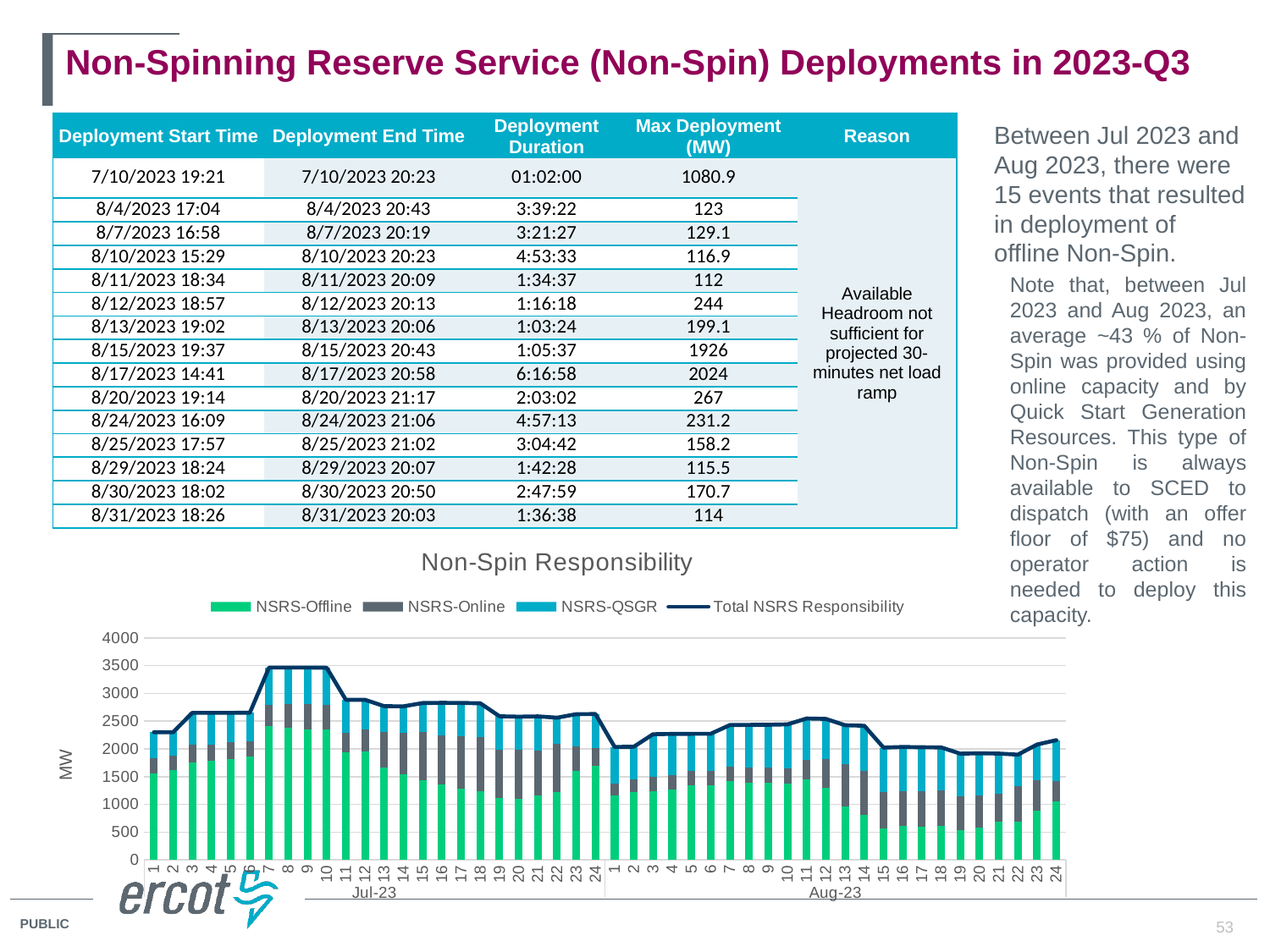

# Non-Spinning Reserve Service (Non-Spin) Deployments in 2023-Q3
| Deployment Start Time | Deployment End Time | Deployment Duration | Max Deployment (MW) | Reason |
| --- | --- | --- | --- | --- |
| 7/10/2023 19:21 | 7/10/2023 20:23 | 01:02:00 | 1080.9 | Available Headroom not sufficient for projected 30-minutes net load ramp |
| 8/4/2023 17:04 | 8/4/2023 20:43 | 3:39:22 | 123 |  |
| 8/7/2023 16:58 | 8/7/2023 20:19 | 3:21:27 | 129.1 |  |
| 8/10/2023 15:29 | 8/10/2023 20:23 | 4:53:33 | 116.9 |  |
| 8/11/2023 18:34 | 8/11/2023 20:09 | 1:34:37 | 112 |  |
| 8/12/2023 18:57 | 8/12/2023 20:13 | 1:16:18 | 244 |  |
| 8/13/2023 19:02 | 8/13/2023 20:06 | 1:03:24 | 199.1 |  |
| 8/15/2023 19:37 | 8/15/2023 20:43 | 1:05:37 | 1926 |  |
| 8/17/2023 14:41 | 8/17/2023 20:58 | 6:16:58 | 2024 |  |
| 8/20/2023 19:14 | 8/20/2023 21:17 | 2:03:02 | 267 |  |
| 8/24/2023 16:09 | 8/24/2023 21:06 | 4:57:13 | 231.2 |  |
| 8/25/2023 17:57 | 8/25/2023 21:02 | 3:04:42 | 158.2 |  |
| 8/29/2023 18:24 | 8/29/2023 20:07 | 1:42:28 | 115.5 |  |
| 8/30/2023 18:02 | 8/30/2023 20:50 | 2:47:59 | 170.7 |  |
| 8/31/2023 18:26 | 8/31/2023 20:03 | 1:36:38 | 114 |  |
Between Jul 2023 and Aug 2023, there were 15 events that resulted in deployment of offline Non-Spin.
Note that, between Jul 2023 and Aug 2023, an average ~43 % of Non-Spin was provided using online capacity and by Quick Start Generation Resources. This type of Non-Spin is always available to SCED to dispatch (with an offer floor of $75) and no operator action is needed to deploy this capacity.

### Chart: Non-Spin Responsibility

| Category | NSRS-Offline | NSRS-Online | NSRS-QSGR | Total NSRS Responsibility |
|---|---|---|---|---|
| 1 | 1553.8846467473816 | 271.62890612694525 | 475.13806361536825 | 2300.396744266633 |
| 2 | 1621.9249149839725 | 255.87242181839483 | 421.2154816042992 | 2299.0128606980848 |
| 3 | 1762.7944895492926 | 312.4973278660928 | 575.7048402601673 | 2650.996794669859 |
| 4 | 1782.4102350444564 | 298.469361089891 | 570.1364482756584 | 2651.0162077872983 |
| 5 | 1823.113808963568 | 297.9607467651367 | 530.0028979393744 | 2651.077408329133 |
| 6 | 1855.9452188024597 | 284.8080295439689 | 511.77903415310766 | 2652.532258064516 |
| 7 | 2405.2675640092743 | 395.80292670957505 | 665.4425822842505 | 3466.512892200101 |
| 8 | 2385.801957082364 | 423.43344368473174 | 657.7228949146886 | 3466.5064736643144 |
| 9 | 2355.0130151005524 | 448.835387076101 | 671.4032229761923 | 3467.0323446950606 |
| 10 | 2351.9233390333193 | 443.5994514342277 | 668.4609753393357 | 3463.8678962953627 |
| 11 | 1932.9860666713885 | 354.6355619122905 | 599.655815985895 | 2885.7937090473793 |
| 12 | 1959.5390065975728 | 390.1497906715639 | 537.5338897089804 | 2886.0871188256046 |
| 13 | 1668.6809067572317 | 642.1352380321872 | 460.3258176003733 | 2771.1419480846776 |
| 14 | 1536.5130183345848 | 756.8418169329243 | 481.9193643139255 | 2768.4129441784276 |
| 15 | 1432.1026648177256 | 869.2076568449697 | 525.9574235639265 | 2827.267806514617 |
| 16 | 1354.7870984615818 | 885.8493271027842 | 590.8087204810112 | 2831.4452022429437 |
| 17 | 1288.6912759917398 | 936.6900391607516 | 604.7638852029078 | 2829.6806561869957 |
| 18 | 1243.3173206785034 | 973.469761343733 | 609.4529189265544 | 2822.6722687752017 |
| 19 | 1121.0134916084428 | 866.1968340469945 | 601.1054868640438 | 2588.3158077116937 |
| 20 | 1101.4804712043654 | 879.2046878260951 | 609.1019429545248 | 2581.2923072076615 |
| 21 | 1158.0516626056165 | 816.3628598119943 | 618.4435543922648 | 2587.0967978200606 |
| 22 | 1216.3496755532199 | 868.9835382584603 | 479.22613522314253 | 2563.278745589718 |
| 23 | 1595.546788754963 | 457.0844932679207 | 574.438390977921 | 2626.998747794859 |
| 24 | 1693.4530375455656 | 320.26014361073896 | 615.328715701257 | 2629.0420315650204 |
| 1 | 1165.3205306616521 | 214.71329504443753 | 651.109355495822 | 2035.1271224483366 |
| 2 | 1224.4073541558557 | 222.9922407211796 | 580.3519306182861 | 2039.5257922757057 |
| 3 | 1237.4409179668273 | 252.0971580628426 | 761.384184868105 | 2264.2803128150204 |
| 4 | 1268.8799749660877 | 252.8967754610123 | 742.2554875650713 | 2270.0968371975805 |
| 5 | 1349.2412282737994 | 252.55225070830315 | 659.0225783932593 | 2271.5290291078627 |
| 6 | 1343.6613391608962 | 251.85244941711426 | 658.4186923734603 | 2271.209716796875 |
| 7 | 1418.7085496542916 | 259.1204913599837 | 731.8161265835647 | 2429.2192934097784 |
| 8 | 1391.5655557042169 | 270.0237795922064 | 758.4751513081212 | 2432.9193548387098 |
| 9 | 1383.4593899721099 | 276.637034385435 | 760.3454819956133 | 2434.532258064516 |
| 10 | 1381.5170788197747 | 274.2110112097956 | 765.946122815532 | 2441.4580786920365 |
| 11 | 1448.7748086240983 | 352.06294921136674 | 735.7767823127008 | 2548.4661589591733 |
| 12 | 1293.9944339692593 | 523.5142737973121 | 712.9300089805357 | 2540.322541267641 |
| 13 | 957.9593411669616 | 761.6254666236139 | 694.5538743542087 | 2426.7935987903224 |
| 14 | 815.716343275001 | 790.2686269206386 | 804.9277605856619 | 2416.9903918850805 |
| 15 | 558.1505905860855 | 662.6076947364115 | 787.9885084830945 | 2022.6500204763104 |
| 16 | 616.5281799522138 | 622.8093924983855 | 781.7753006719773 | 2034.4064429498487 |
| 17 | 602.5868278386131 | 633.0830697090395 | 783.5204971067367 | 2029.5903438445062 |
| 18 | 609.8442605435848 | 639.2852778280935 | 781.1318142798639 | 2026.435515372984 |
| 19 | 532.9516581998718 | 614.3752713357248 | 758.5752147551506 | 1913.5377866683468 |
| 20 | 576.1228811058306 | 582.076212360013 | 760.4704477863927 | 1920.421615108367 |
| 21 | 681.3371403034656 | 513.4976363643523 | 715.7135419537944 | 1916.0451384513608 |
| 22 | 687.1453099625726 | 646.6528191105012 | 567.332587580527 | 1895.6242085118447 |
| 23 | 881.8158995086147 | 548.6844310145224 | 645.8412943193989 | 2078.5738564768144 |
| 24 | 1051.6425623989874 | 367.1051715727775 | 729.7729097181751 | 2157.5980421496974 |
53